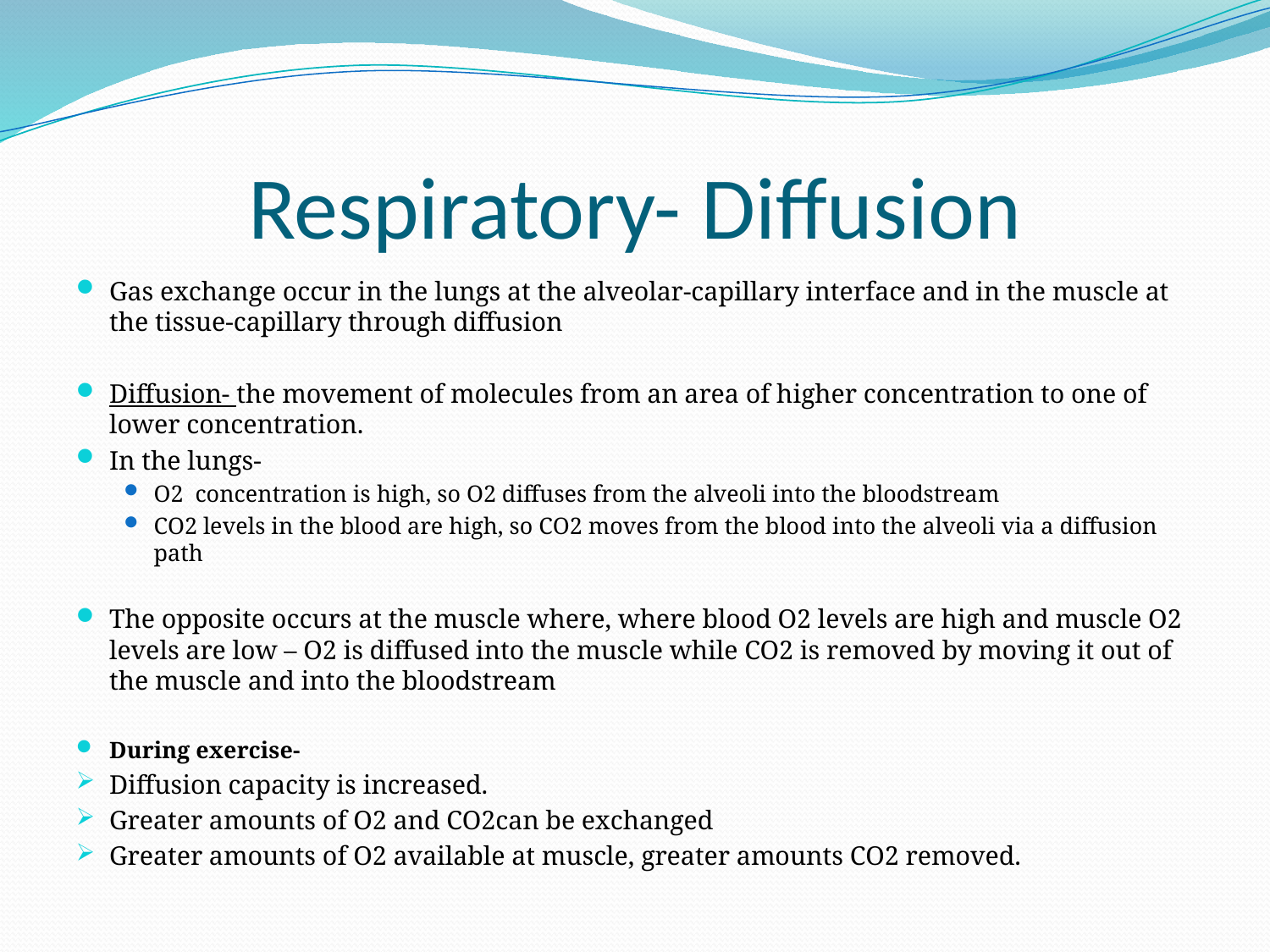

# Respiratory- Diffusion
Gas exchange occur in the lungs at the alveolar-capillary interface and in the muscle at the tissue-capillary through diffusion

Diffusion- the movement of molecules from an area of higher concentration to one of lower concentration.
In the lungs-
O2  concentration is high, so O2 diffuses from the alveoli into the bloodstream
CO2 levels in the blood are high, so CO2 moves from the blood into the alveoli via a diffusion path

The opposite occurs at the muscle where, where blood O2 levels are high and muscle O2 levels are low – O2 is diffused into the muscle while CO2 is removed by moving it out of the muscle and into the bloodstream

During exercise-
Diffusion capacity is increased.
Greater amounts of O2 and CO2can be exchanged
Greater amounts of O2 available at muscle, greater amounts CO2 removed.